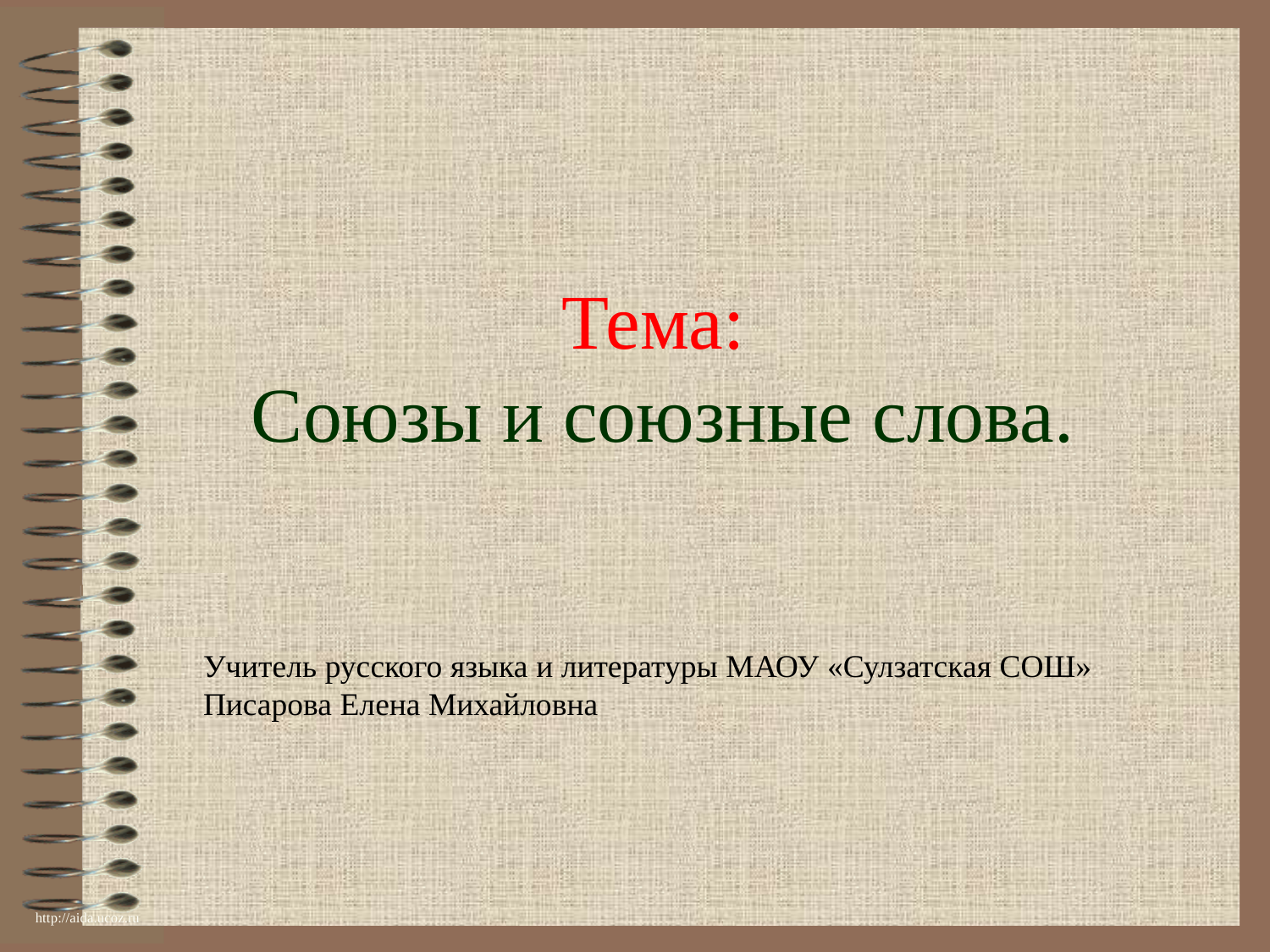

# Тема: Союзы и союзные слова.
Учитель русского языка и литературы МАОУ «Сулзатская СОШ» Писарова Елена Михайловна
http://aida.ucoz.ru